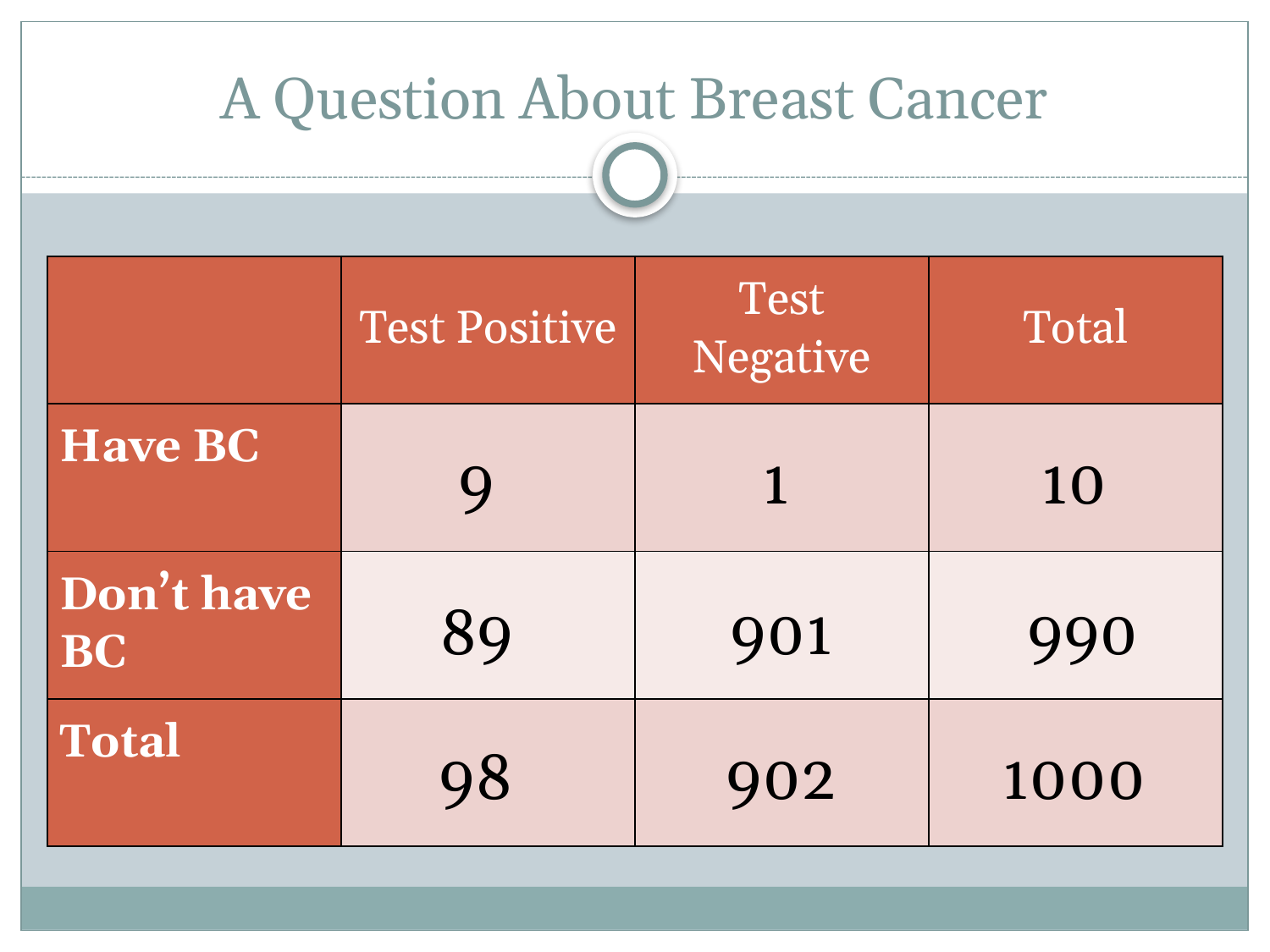

# A Question About Breast Cancer

|  | Test Positive | Test Negative | Total |
| --- | --- | --- | --- |
| Have BC |  |  |  |
| Don’t have BC |  |  |  |
| Total |  |  |  |
9
1
10
89
901
990
98
902
1000